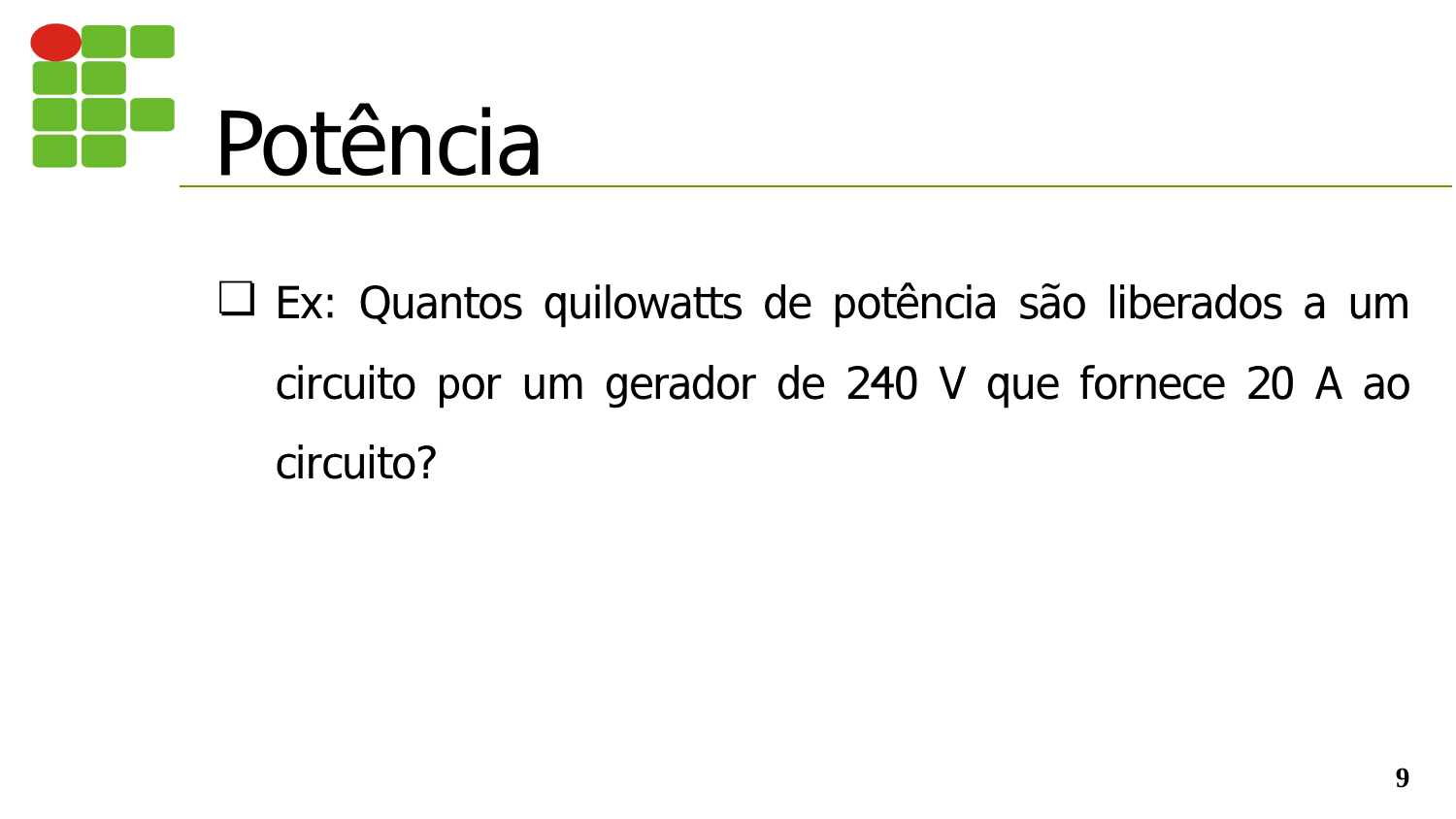

# Potência
Ex: Quantos quilowatts de potência são liberados a um circuito por um gerador de 240 V que fornece 20 A ao circuito?
9